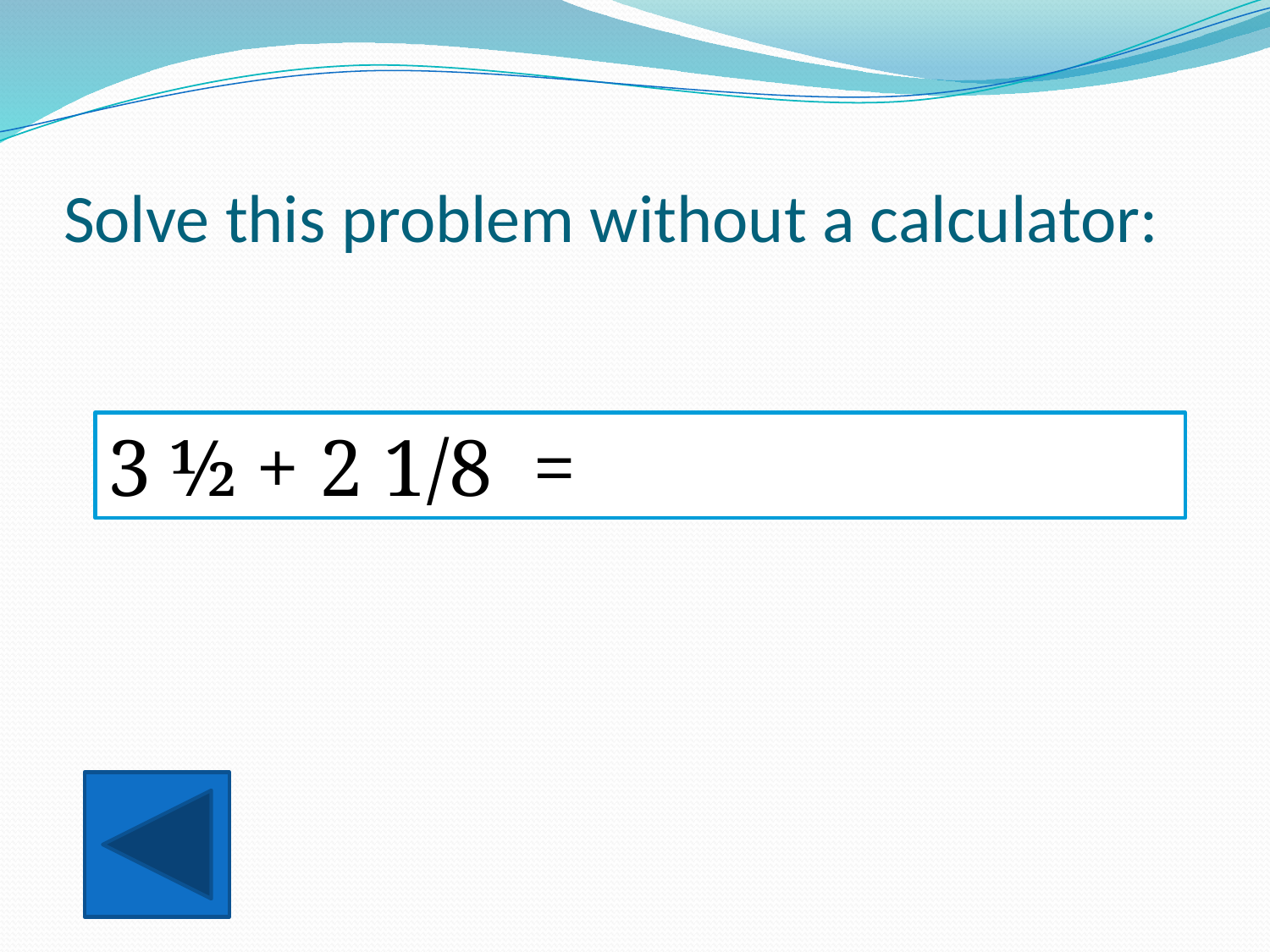

# Solve this problem without a calculator:
3 ½ + 2 1/8  =